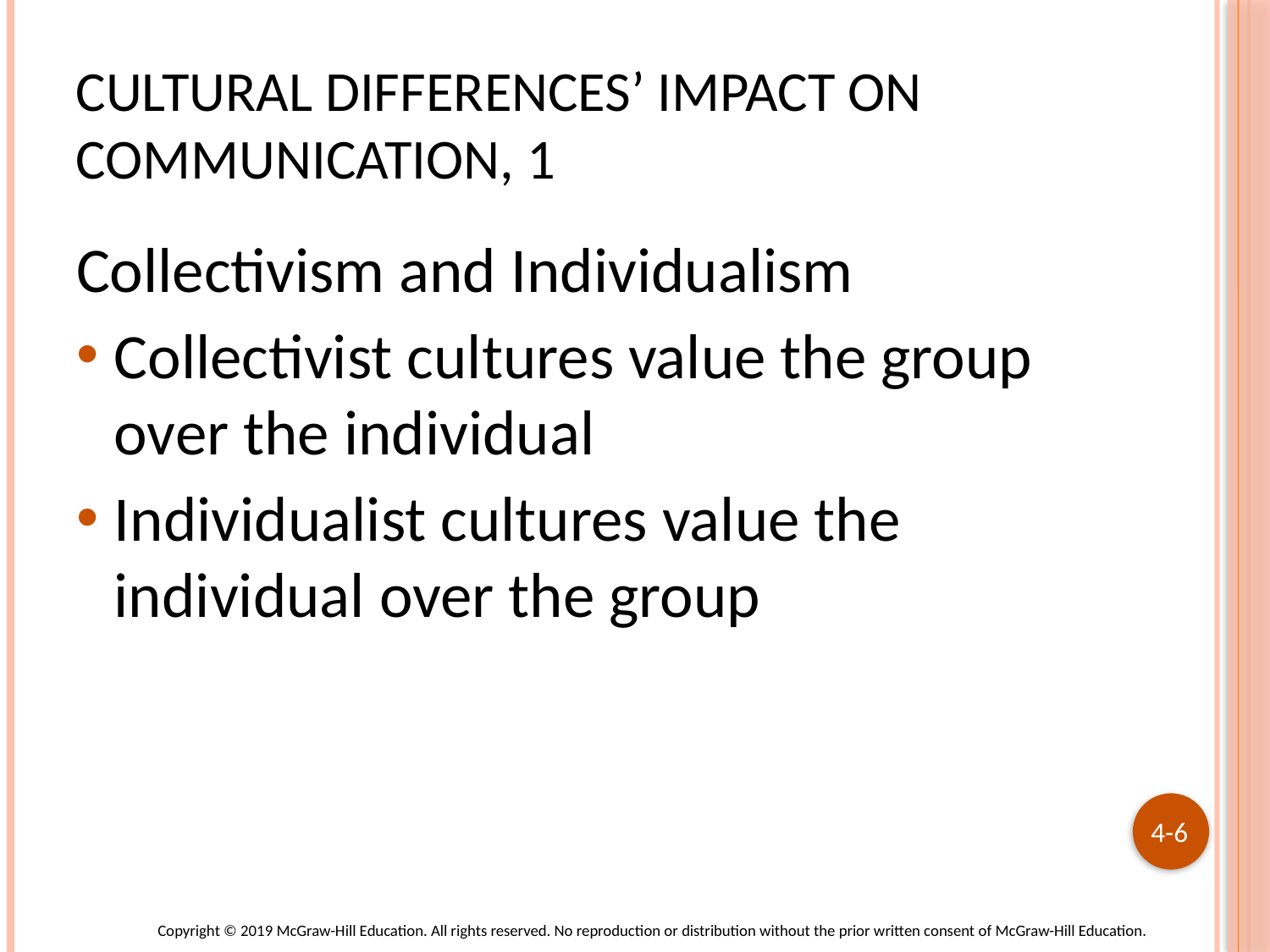

# Cultural Differences’ Impact on Communication, 1
Collectivism and Individualism
Collectivist cultures value the group over the individual
Individualist cultures value the individual over the group